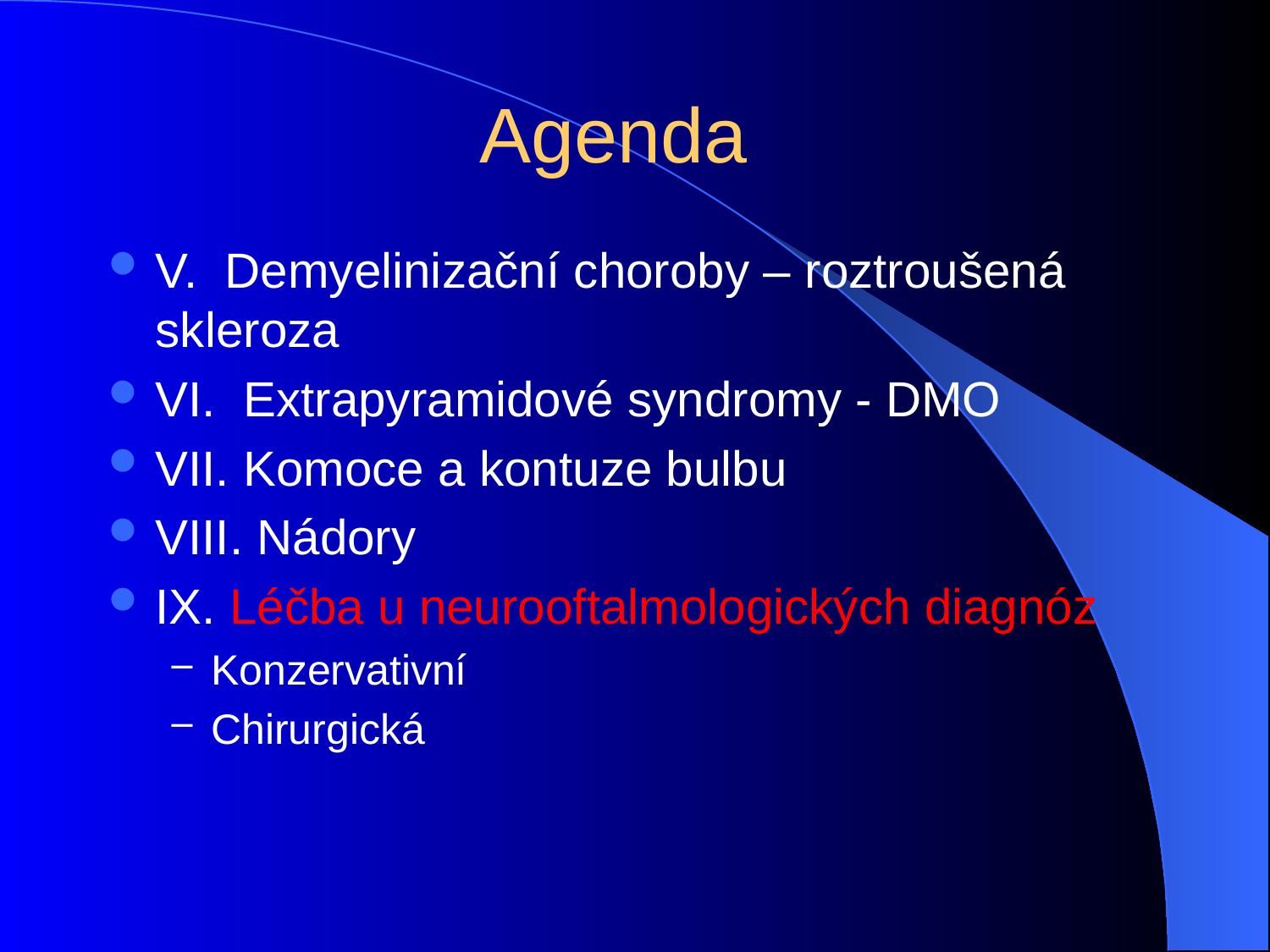

# Agenda
V.  Demyelinizační choroby – roztroušená skleroza
VI.  Extrapyramidové syndromy - DMO
VII. Komoce a kontuze bulbu
VIII. Nádory
IX. Léčba u neurooftalmologických diagnóz
Konzervativní
Chirurgická